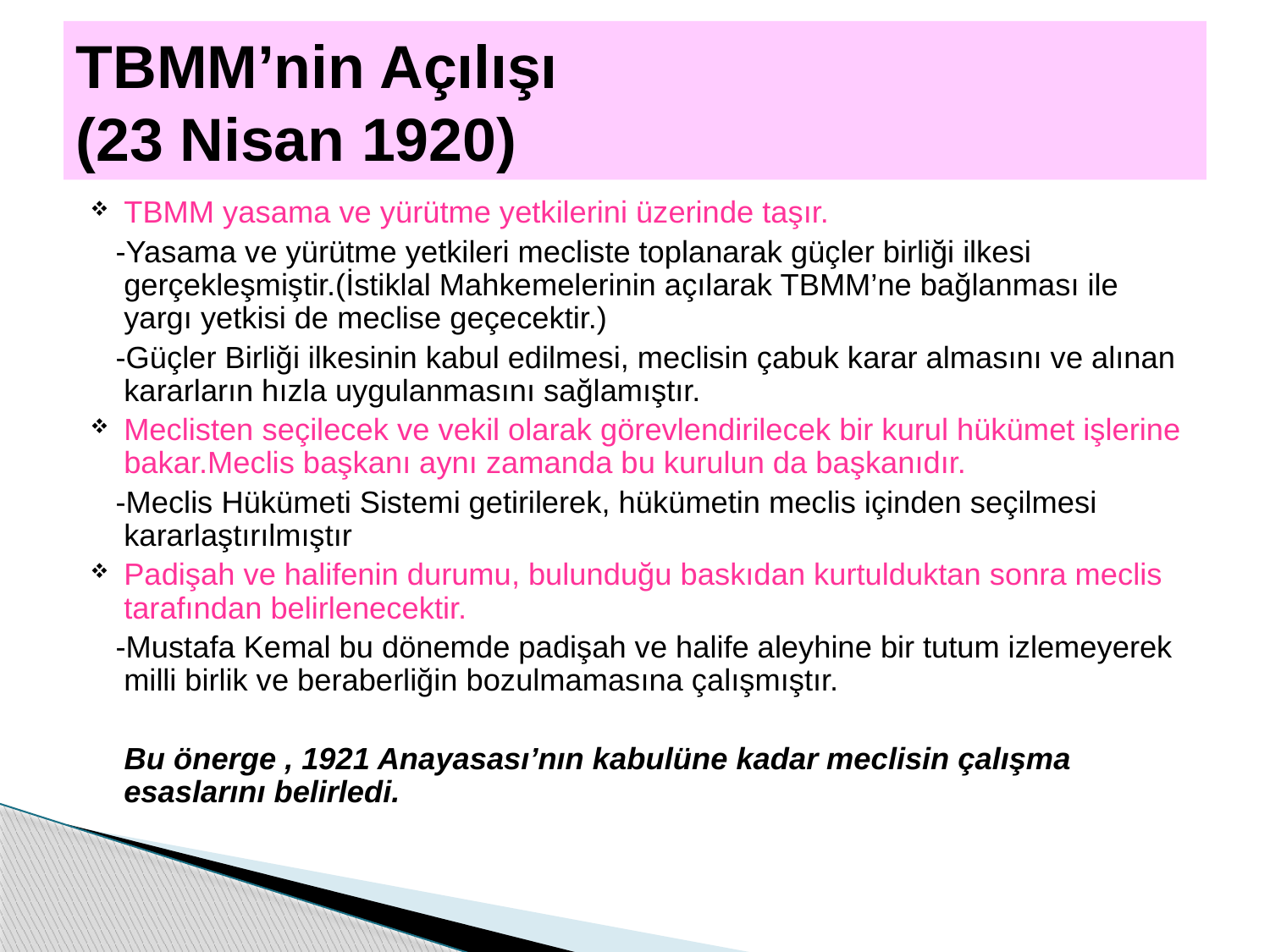

# TBMM’nin Açılışı (23 Nisan 1920)
TBMM yasama ve yürütme yetkilerini üzerinde taşır.
   -Yasama ve yürütme yetkileri mecliste toplanarak güçler birliği ilkesi gerçekleşmiştir.(İstiklal Mahkemelerinin açılarak TBMM’ne bağlanması ile yargı yetkisi de meclise geçecektir.)
   -Güçler Birliği ilkesinin kabul edilmesi, meclisin çabuk karar almasını ve alınan kararların hızla uygulanmasını sağlamıştır.
Meclisten seçilecek ve vekil olarak görevlendirilecek bir kurul hükümet işlerine bakar.Meclis başkanı aynı zamanda bu kurulun da başkanıdır.
   -Meclis Hükümeti Sistemi getirilerek, hükümetin meclis içinden seçilmesi kararlaştırılmıştır
Padişah ve halifenin durumu, bulunduğu baskıdan kurtulduktan sonra meclis tarafından belirlenecektir.
   -Mustafa Kemal bu dönemde padişah ve halife aleyhine bir tutum izlemeyerek milli birlik ve beraberliğin bozulmamasına çalışmıştır.

    Bu önerge , 1921 Anayasası’nın kabulüne kadar meclisin çalışma esaslarını belirledi.